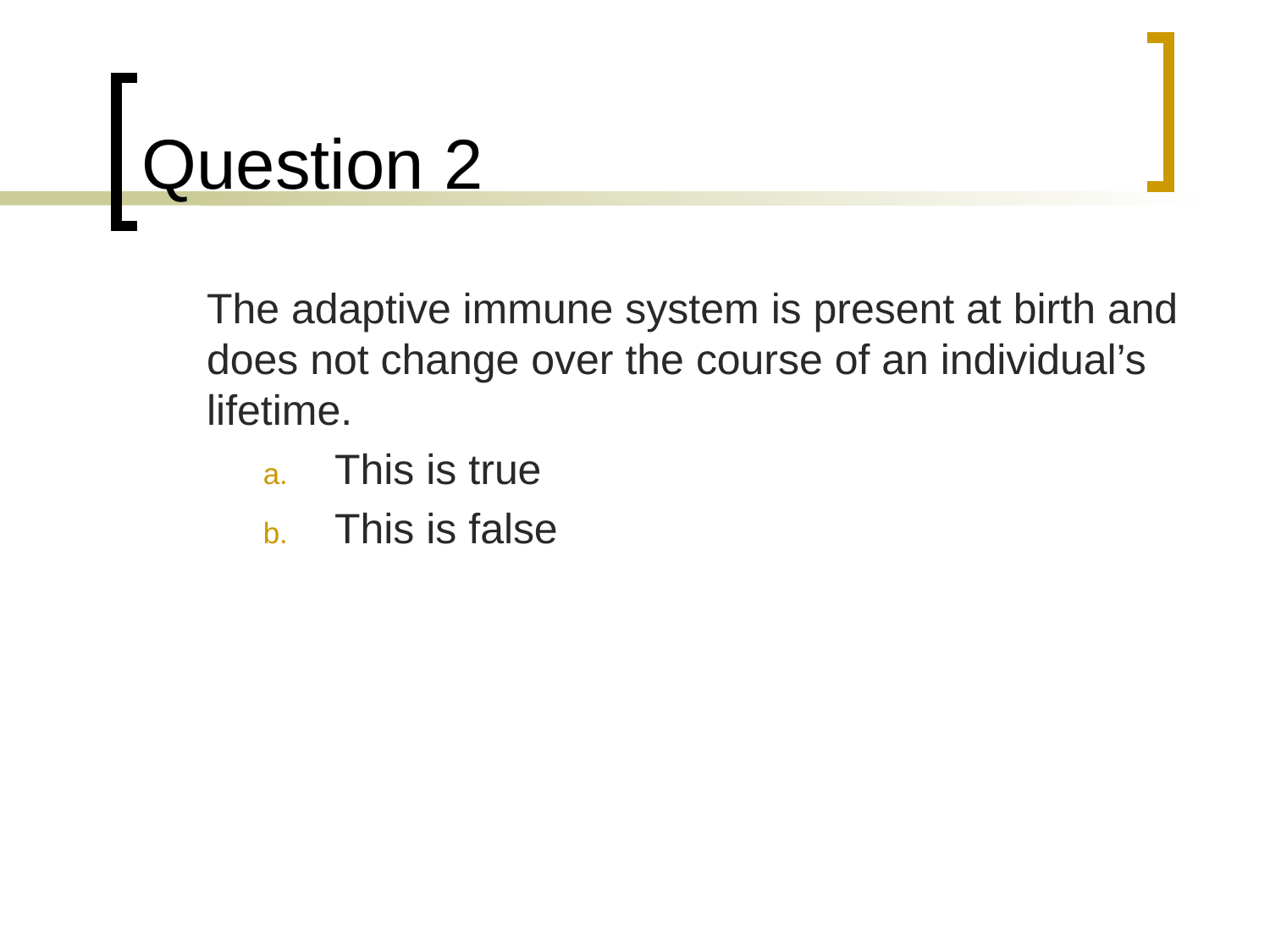

# Question 2
	The adaptive immune system is present at birth and does not change over the course of an individual’s lifetime.
This is true
This is false